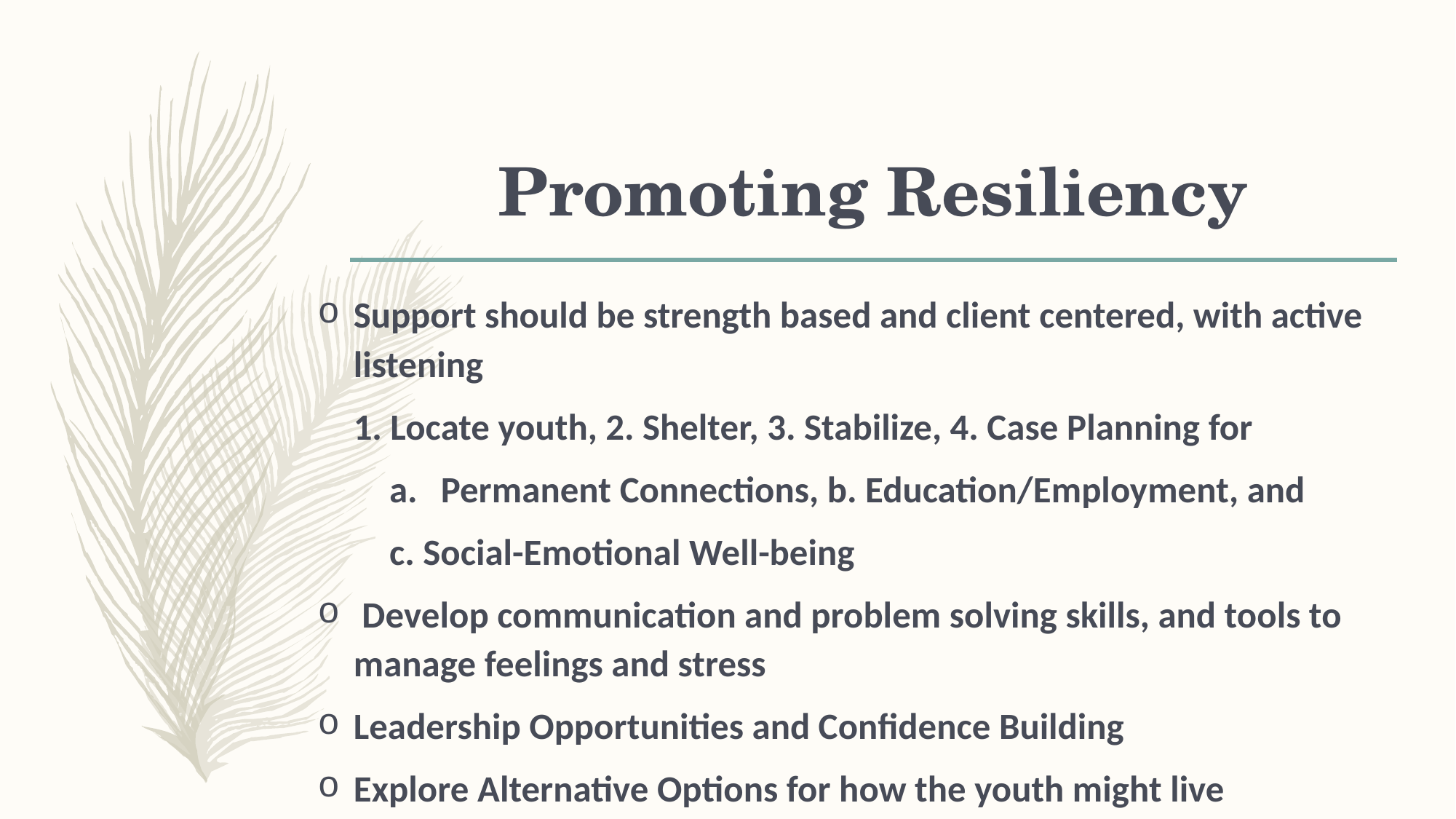

# Promoting Resiliency
Support should be strength based and client centered, with active listening
1. Locate youth, 2. Shelter, 3. Stabilize, 4. Case Planning for
Permanent Connections, b. Education/Employment, and
c. Social-Emotional Well-being
 Develop communication and problem solving skills, and tools to manage feelings and stress
Leadership Opportunities and Confidence Building
Explore Alternative Options for how the youth might live